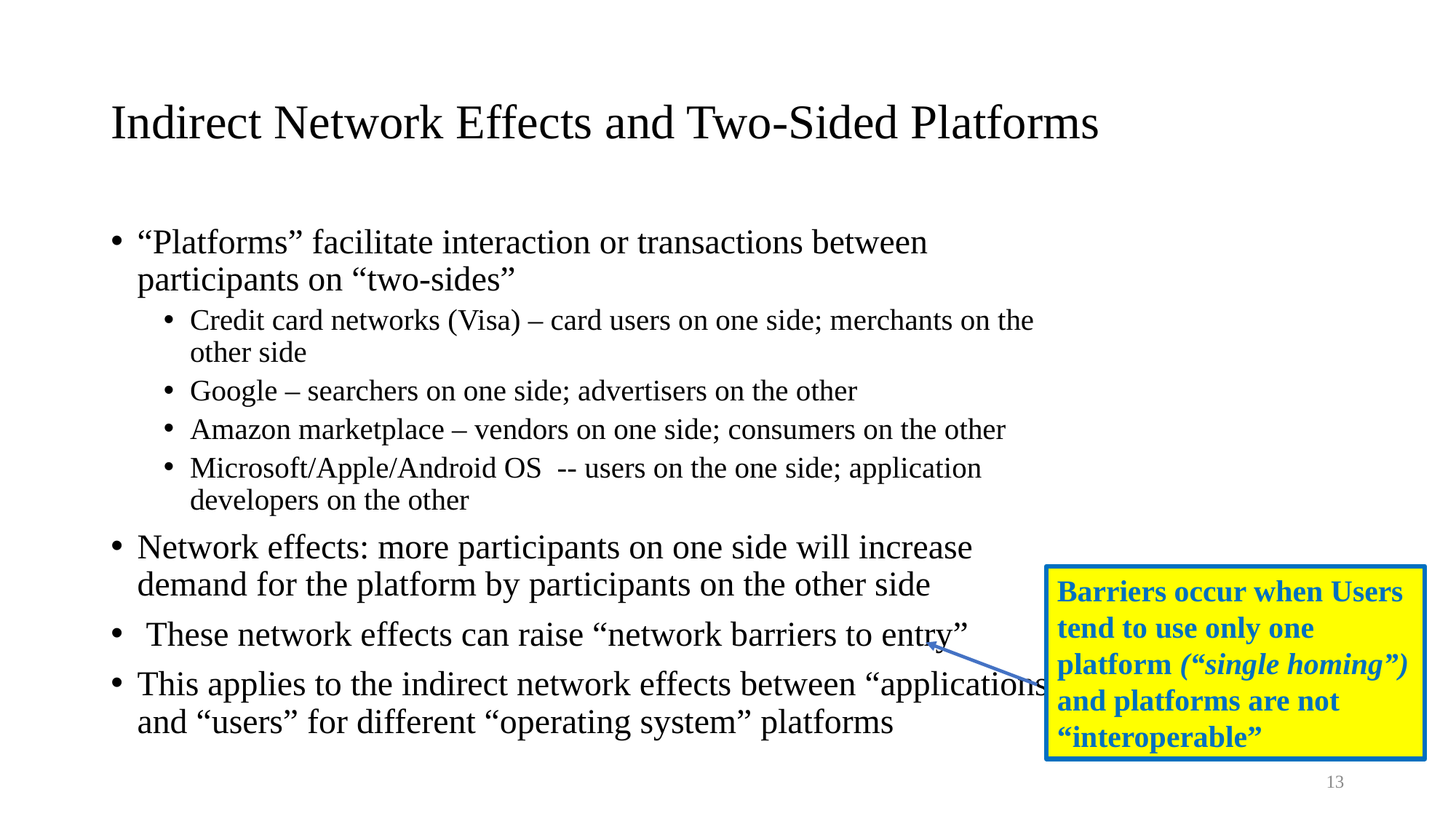

# Indirect Network Effects and Two-Sided Platforms
“Platforms” facilitate interaction or transactions between participants on “two-sides”
Credit card networks (Visa) – card users on one side; merchants on the other side
Google – searchers on one side; advertisers on the other
Amazon marketplace – vendors on one side; consumers on the other
Microsoft/Apple/Android OS  -- users on the one side; application developers on the other
Network effects: more participants on one side will increase demand for the platform by participants on the other side
 These network effects can raise “network barriers to entry”
This applies to the indirect network effects between “applications” and “users” for different “operating system” platforms
Barriers occur when Users tend to use only one platform (“single homing”) and platforms are not “interoperable”
13